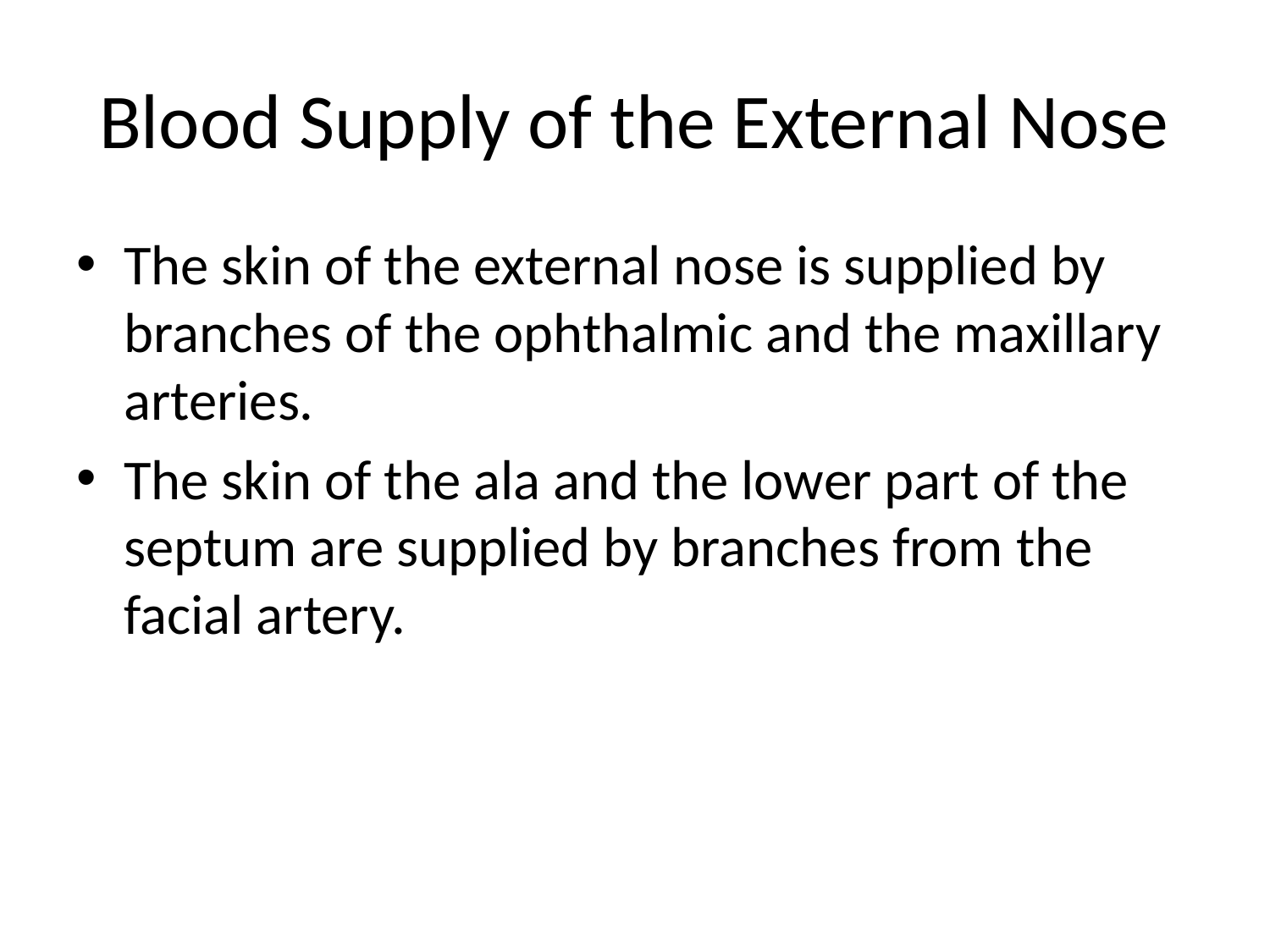

# Blood Supply of the External Nose
The skin of the external nose is supplied by branches of the ophthalmic and the maxillary arteries.
The skin of the ala and the lower part of the septum are supplied by branches from the facial artery.